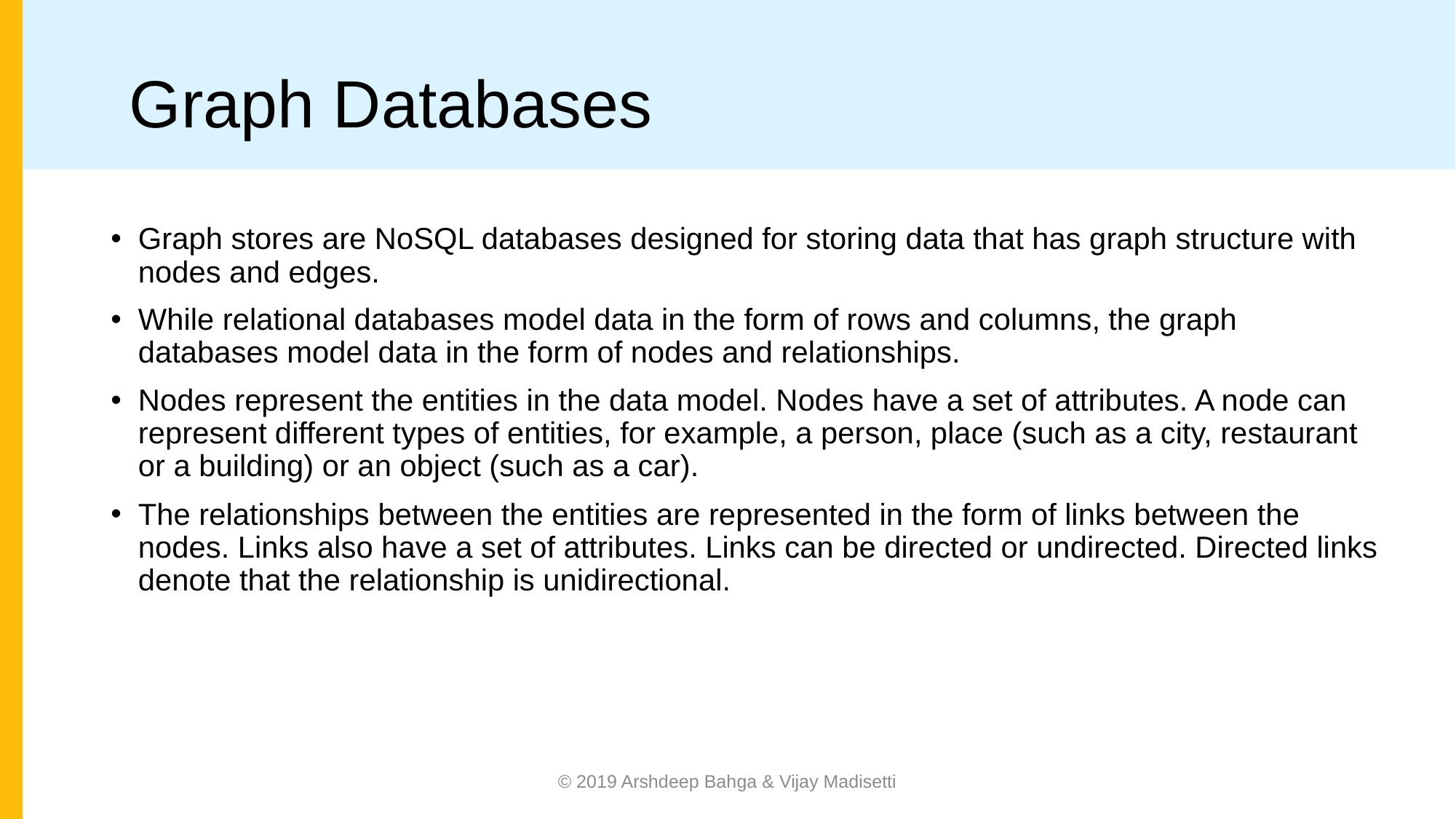

# Graph Databases
Graph stores are NoSQL databases designed for storing data that has graph structure with nodes and edges.
While relational databases model data in the form of rows and columns, the graph databases model data in the form of nodes and relationships.
Nodes represent the entities in the data model. Nodes have a set of attributes. A node can represent different types of entities, for example, a person, place (such as a city, restaurant or a building) or an object (such as a car).
The relationships between the entities are represented in the form of links between the nodes. Links also have a set of attributes. Links can be directed or undirected. Directed links denote that the relationship is unidirectional.
© 2019 Arshdeep Bahga & Vijay Madisetti